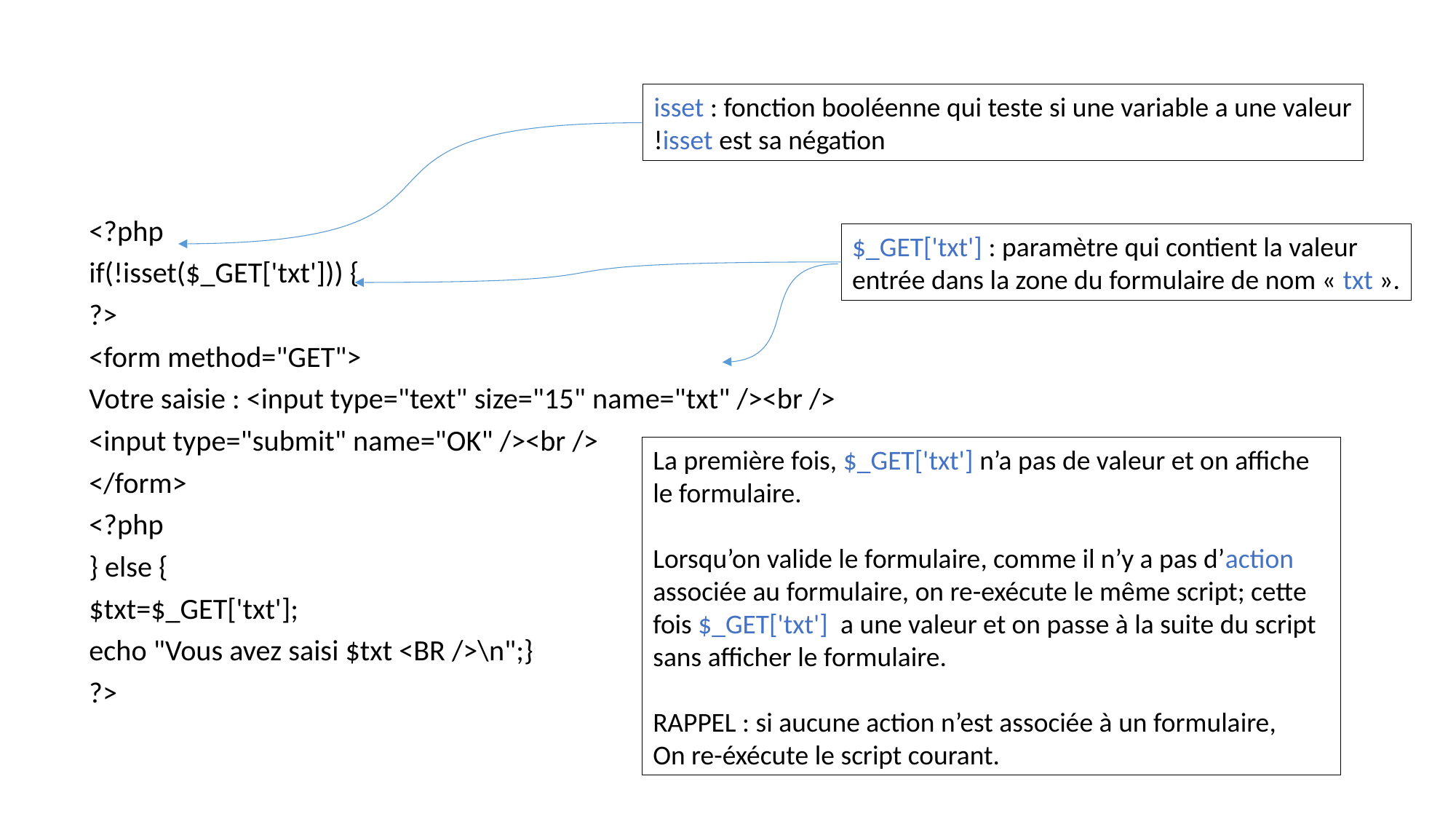

isset : fonction booléenne qui teste si une variable a une valeur
!isset est sa négation

<?php
if(!isset($_GET['txt'])) {
?>
<form method="GET">
Votre saisie : <input type="text" size="15" name="txt" /><br />
<input type="submit" name="OK" /><br />
</form>
<?php
} else {
$txt=$_GET['txt'];
echo "Vous avez saisi $txt <BR />\n";}
?>
$_GET['txt'] : paramètre qui contient la valeur
entrée dans la zone du formulaire de nom « txt ».
La première fois, $_GET['txt'] n’a pas de valeur et on affiche
le formulaire.

Lorsqu’on valide le formulaire, comme il n’y a pas d’action associée au formulaire, on re-exécute le même script; cette fois $_GET['txt']  a une valeur et on passe à la suite du script sans afficher le formulaire.

RAPPEL : si aucune action n’est associée à un formulaire,
On re-éxécute le script courant.